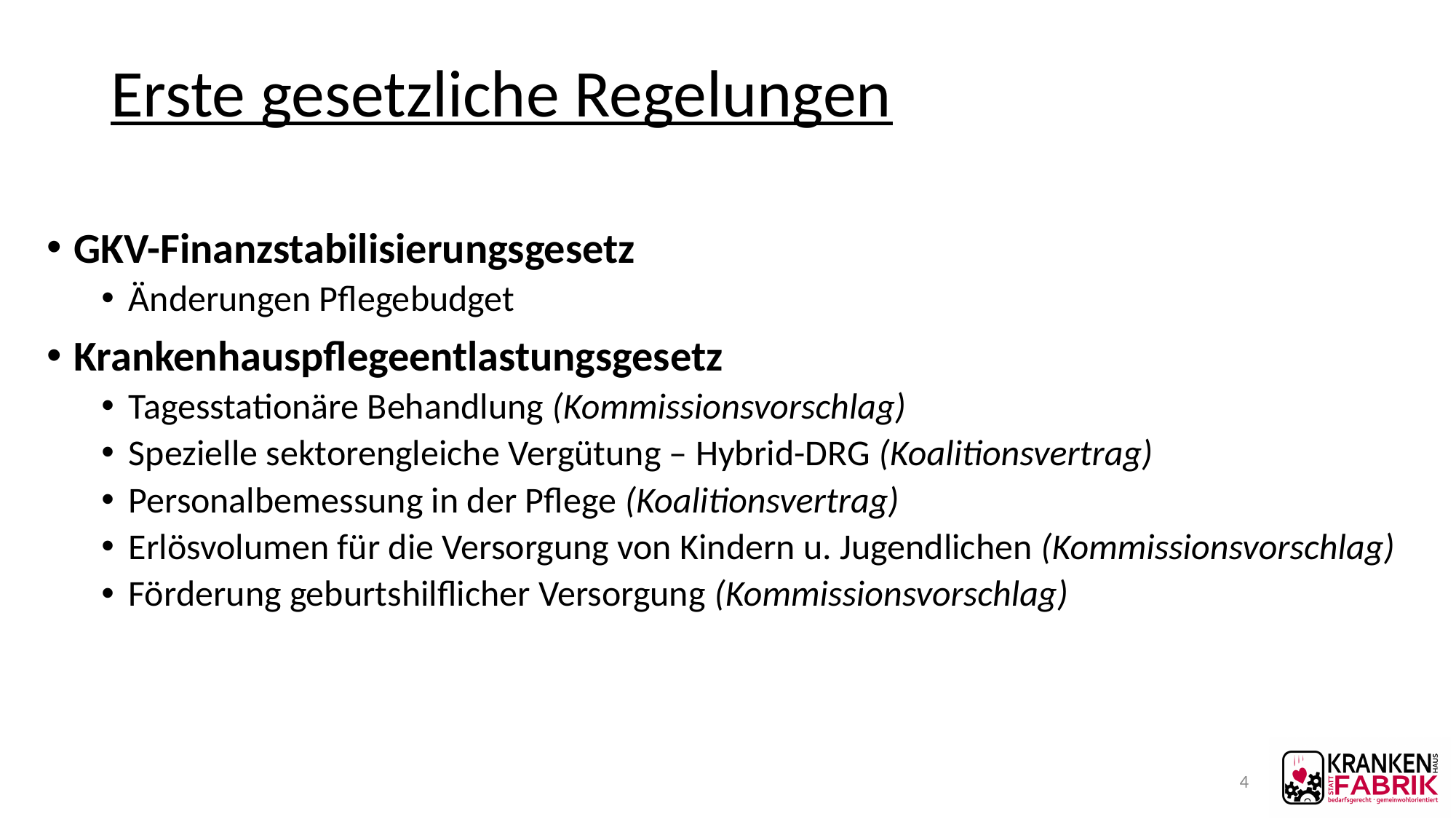

# Erste gesetzliche Regelungen
GKV-Finanzstabilisierungsgesetz
Änderungen Pflegebudget
Krankenhauspflegeentlastungsgesetz
Tagesstationäre Behandlung (Kommissionsvorschlag)
Spezielle sektorengleiche Vergütung – Hybrid-DRG (Koalitionsvertrag)
Personalbemessung in der Pflege (Koalitionsvertrag)
Erlösvolumen für die Versorgung von Kindern u. Jugendlichen (Kommissionsvorschlag)
Förderung geburtshilflicher Versorgung (Kommissionsvorschlag)

4